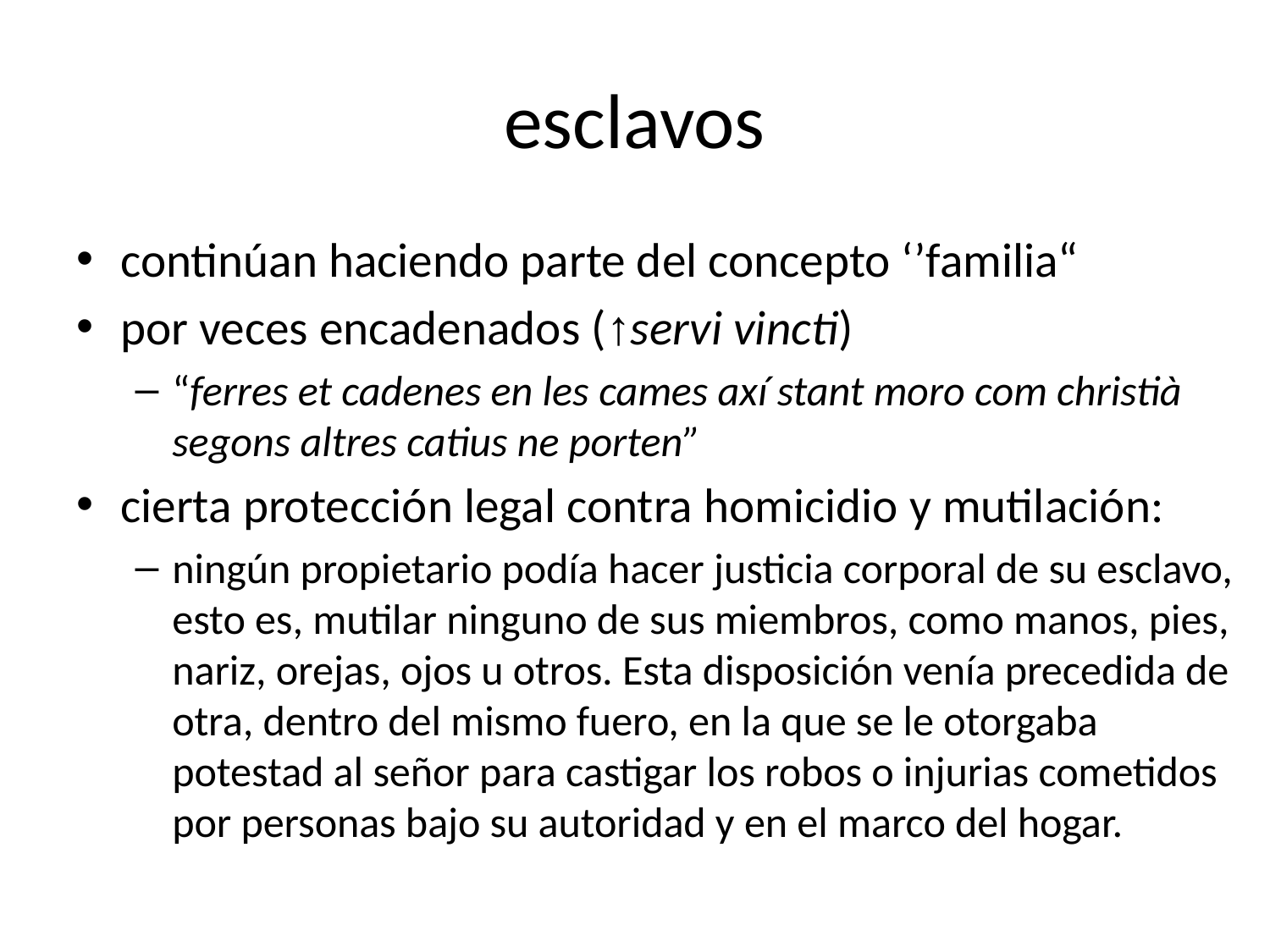

# esclavos
continúan haciendo parte del concepto ‘’familia“
por veces encadenados (↑servi vincti)
“ferres et cadenes en les cames axí stant moro com christià segons altres catius ne porten”
cierta protección legal contra homicidio y mutilación:
ningún propietario podía hacer justicia corporal de su esclavo, esto es, mutilar ninguno de sus miembros, como manos, pies, nariz, orejas, ojos u otros. Esta disposición venía precedida de otra, dentro del mismo fuero, en la que se le otorgaba potestad al señor para castigar los robos o injurias cometidos por personas bajo su autoridad y en el marco del hogar.